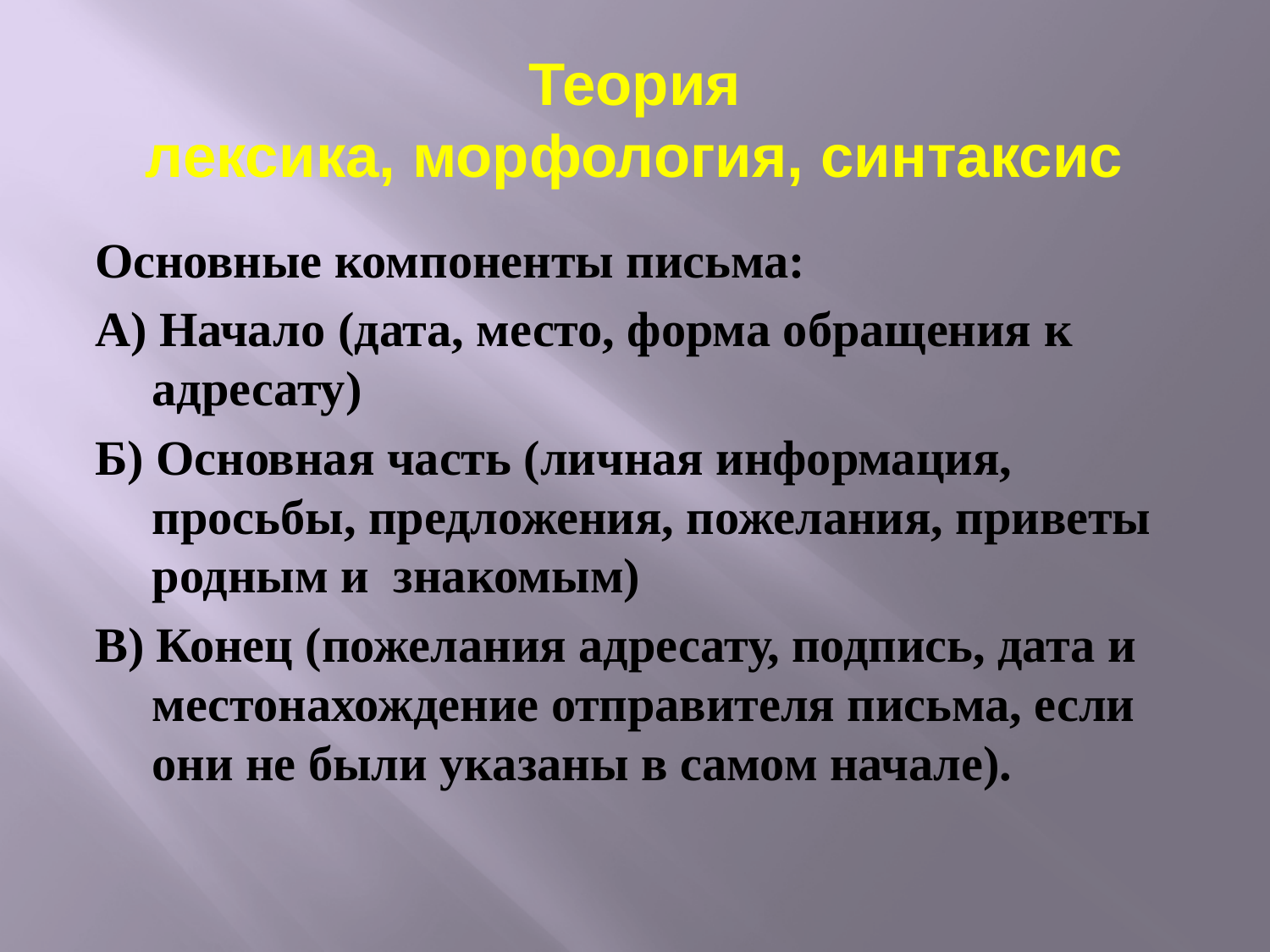

# Теория лексика, морфология, синтаксис
Основные компоненты письма:
А) Начало (дата, место, форма обращения к адресату)
Б) Основная часть (личная информация, просьбы, предложения, пожелания, приветы родным и  знакомым)
В) Конец (пожелания адресату, подпись, дата и местонахождение отправителя письма, если они не были указаны в самом начале).